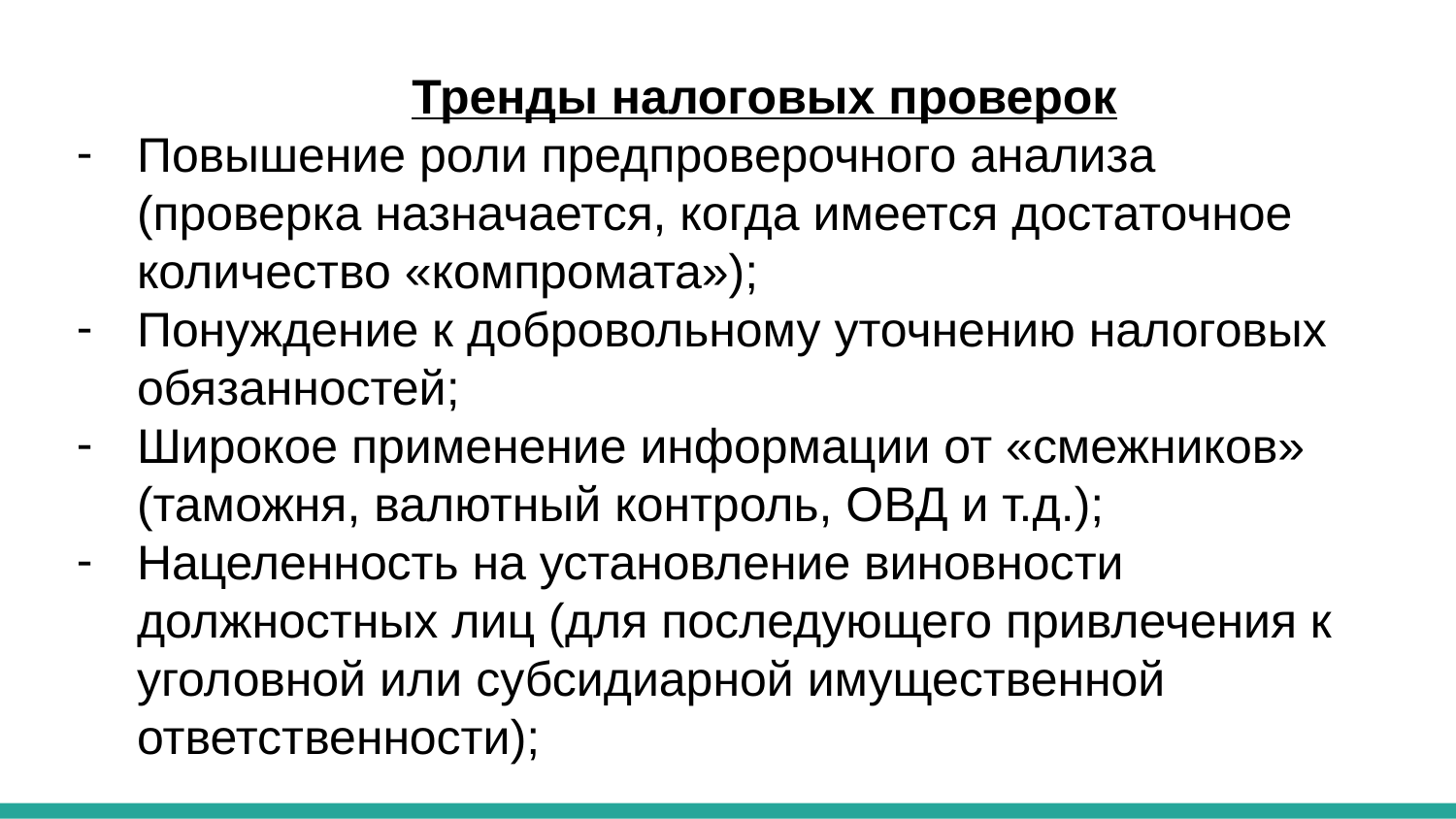

Тренды налоговых проверок
Повышение роли предпроверочного анализа (проверка назначается, когда имеется достаточное количество «компромата»);
Понуждение к добровольному уточнению налоговых обязанностей;
Широкое применение информации от «смежников» (таможня, валютный контроль, ОВД и т.д.);
Нацеленность на установление виновности должностных лиц (для последующего привлечения к уголовной или субсидиарной имущественной ответственности);